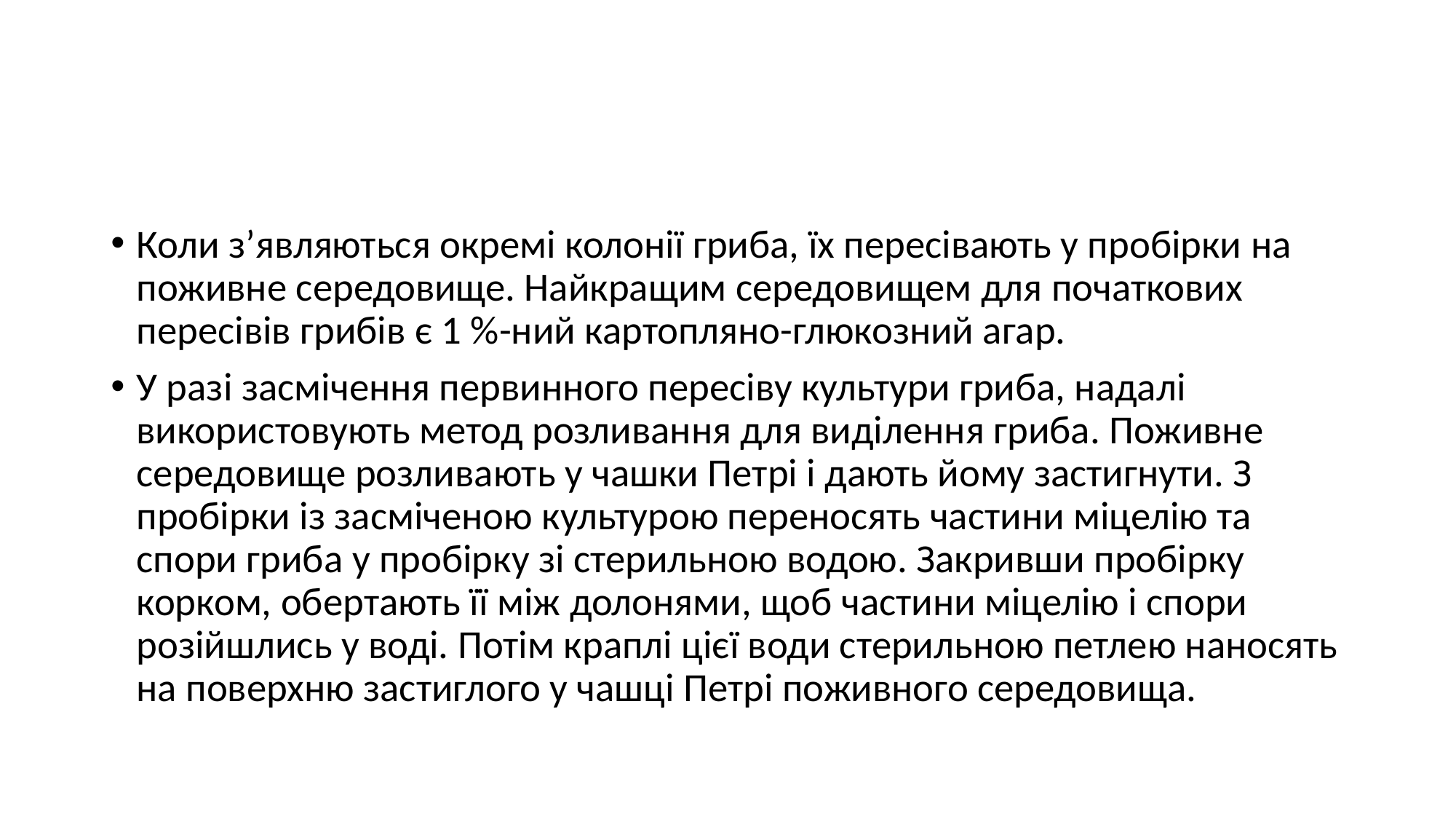

#
Коли з’являються окремі колонії гриба, їх пересівають у пробірки на поживне середовище. Найкращим середовищем для початкових пересівів грибів є 1 %-ний картопляно-глюкозний агар.
У разі засмічення первинного пересіву культури гриба, надалі використовують метод розливання для виділення гриба. Поживне середовище розливають у чашки Петрі і дають йому застигнути. З пробірки із засміченою культурою переносять частини міцелію та спори гриба у пробірку зі стерильною водою. Закривши пробірку корком, обертають її між долонями, щоб частини міцелію і спори розійшлись у воді. Потім краплі цієї води стерильною петлею наносять на поверхню застиглого у чашці Петрі поживного середовища.